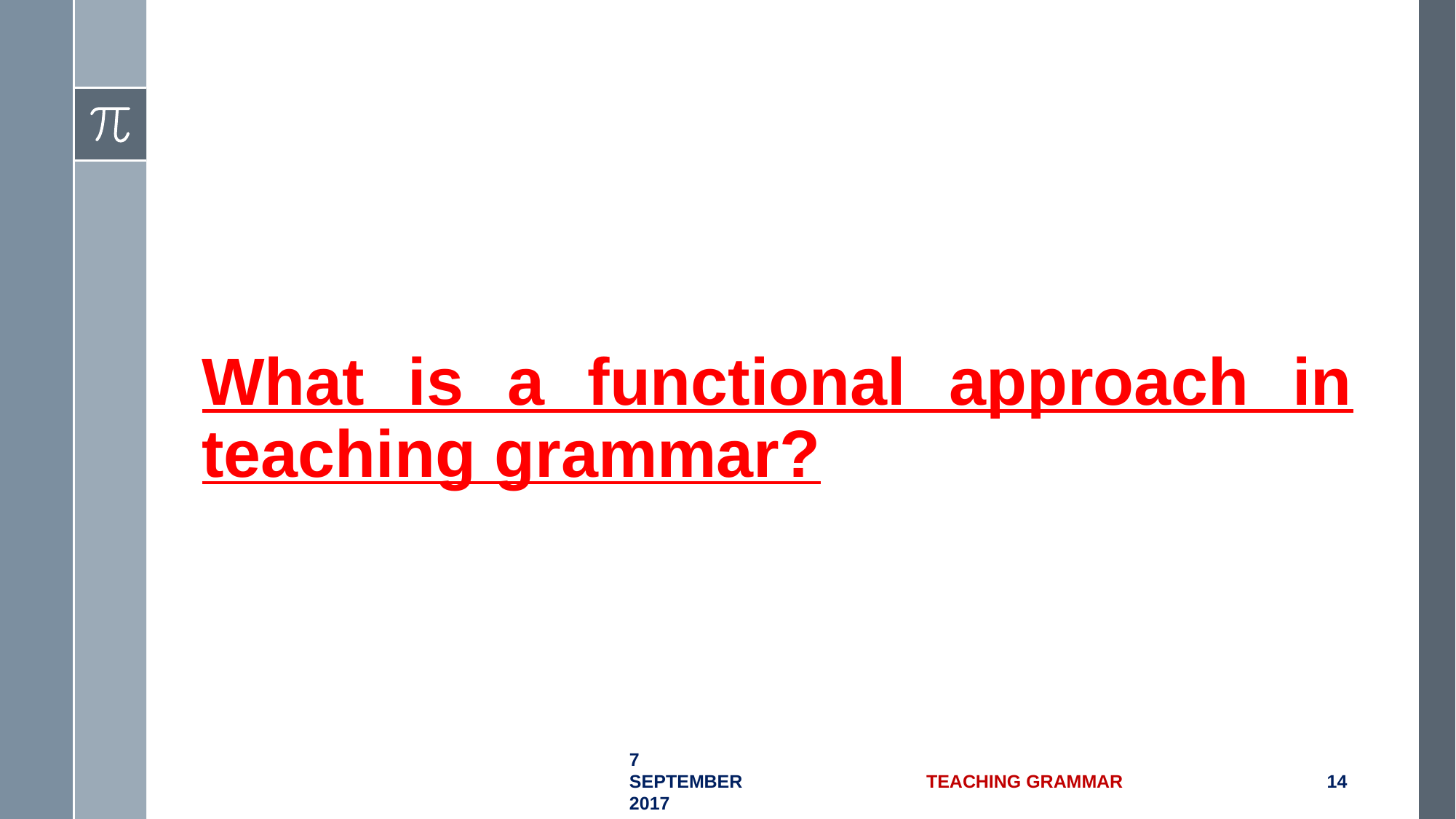

What is a functional approach in teaching grammar?
7 September 2017
Teaching Grammar
14